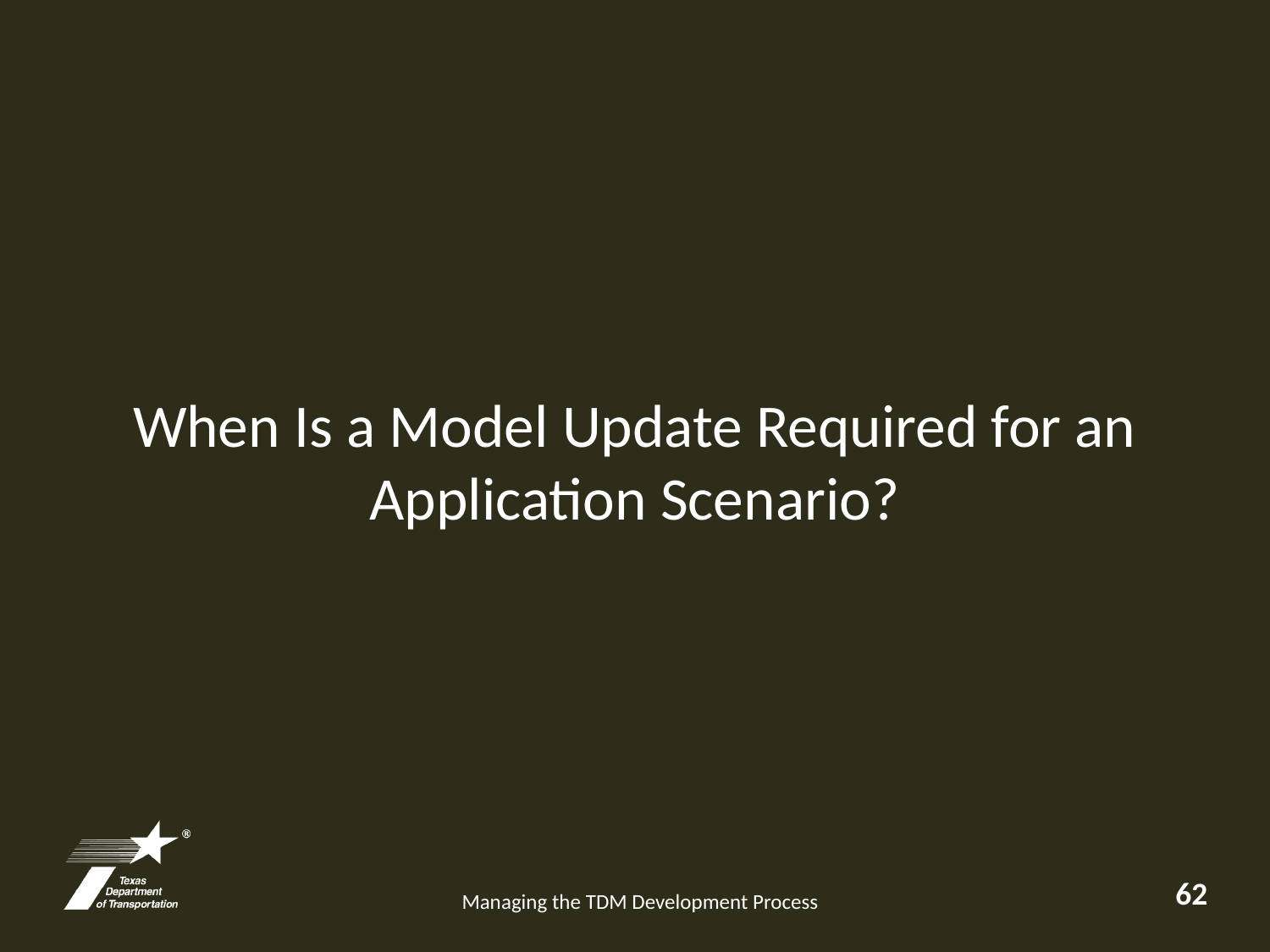

When Is a Model Update Required for an Application Scenario?